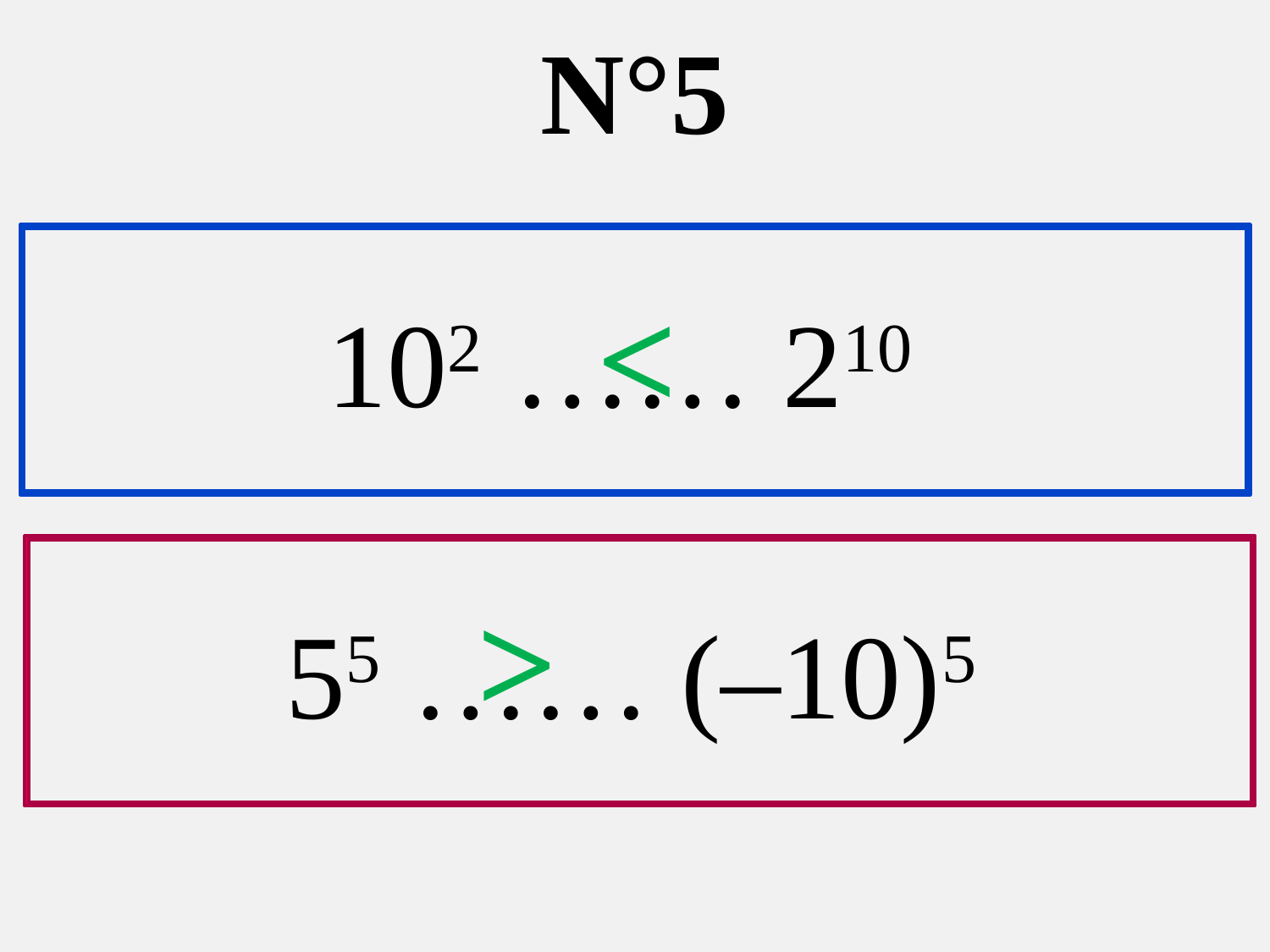

N°5

102 …… 210
<
55 …… (–10)5
>